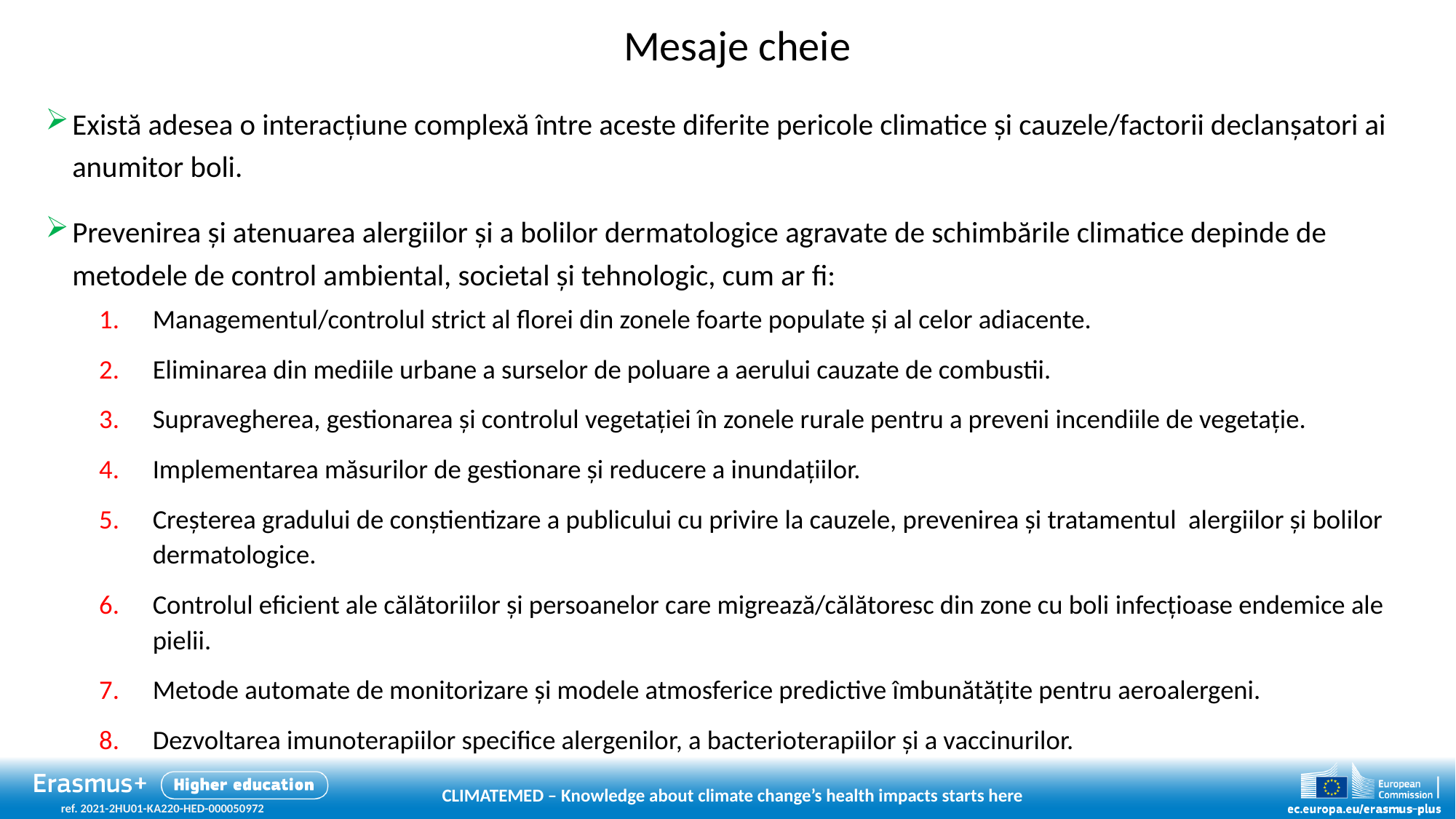

# Mesaje cheie
Există adesea o interacțiune complexă între aceste diferite pericole climatice și cauzele/factorii declanșatori ai anumitor boli.
Prevenirea și atenuarea alergiilor și a bolilor dermatologice agravate de schimbările climatice depinde de metodele de control ambiental, societal și tehnologic, cum ar fi:
Managementul/controlul strict al florei din zonele foarte populate și al celor adiacente.
Eliminarea din mediile urbane a surselor de poluare a aerului cauzate de combustii.
Supravegherea, gestionarea și controlul vegetației în zonele rurale pentru a preveni incendiile de vegetație.
Implementarea măsurilor de gestionare și reducere a inundațiilor.
Creșterea gradului de conștientizare a publicului cu privire la cauzele, prevenirea și tratamentul  alergiilor și bolilor dermatologice.
Controlul eficient ale călătoriilor și persoanelor care migrează/călătoresc din zone cu boli infecțioase endemice ale pielii.
Metode automate de monitorizare și modele atmosferice predictive îmbunătățite pentru aeroalergeni.
Dezvoltarea imunoterapiilor specifice alergenilor, a bacterioterapiilor și a vaccinurilor.